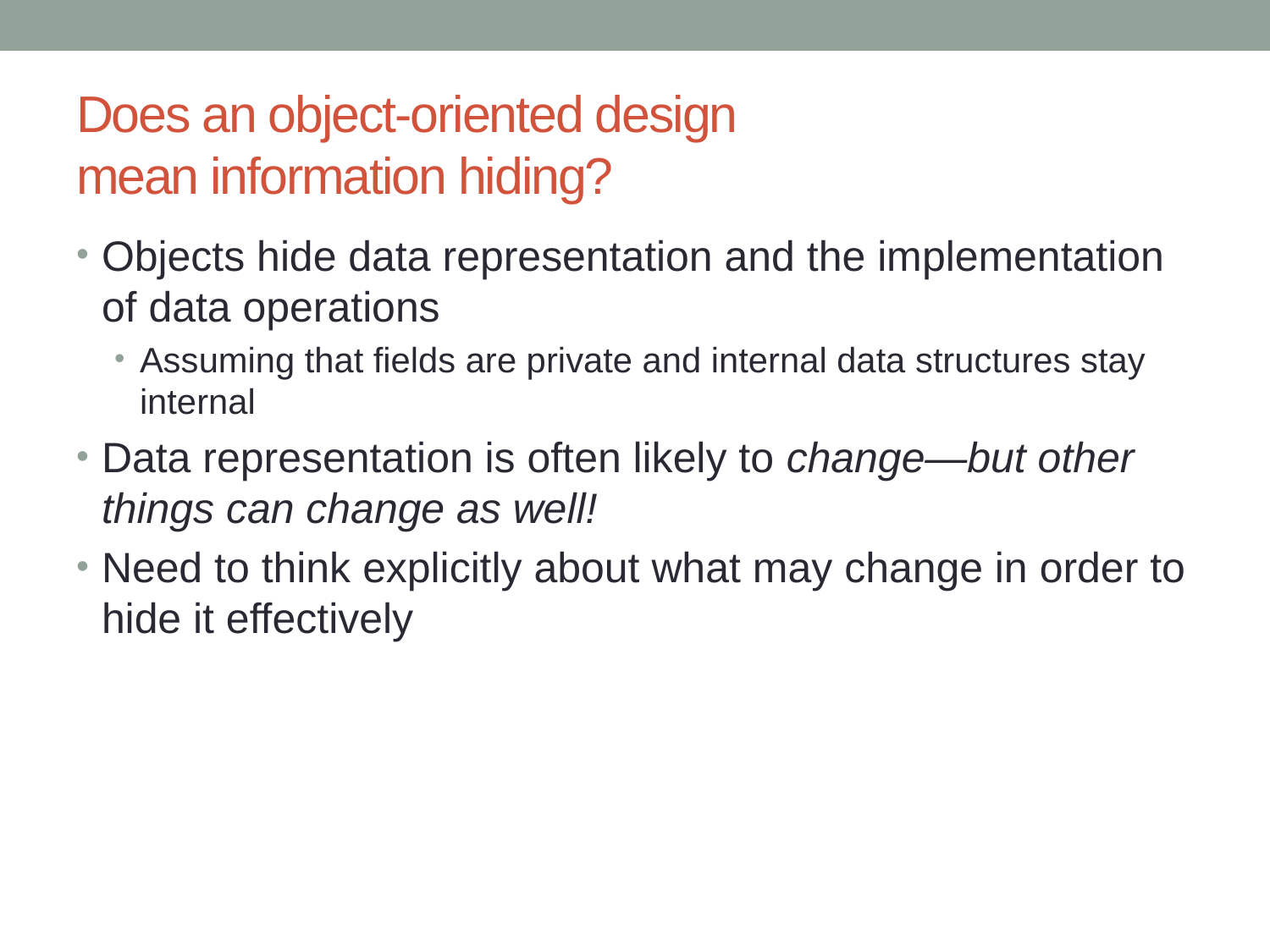

# Does an object-oriented design mean information hiding?
Objects hide data representation and the implementation of data operations
Assuming that fields are private and internal data structures stay internal
Data representation is often likely to change—but other things can change as well!
Need to think explicitly about what may change in order to hide it effectively